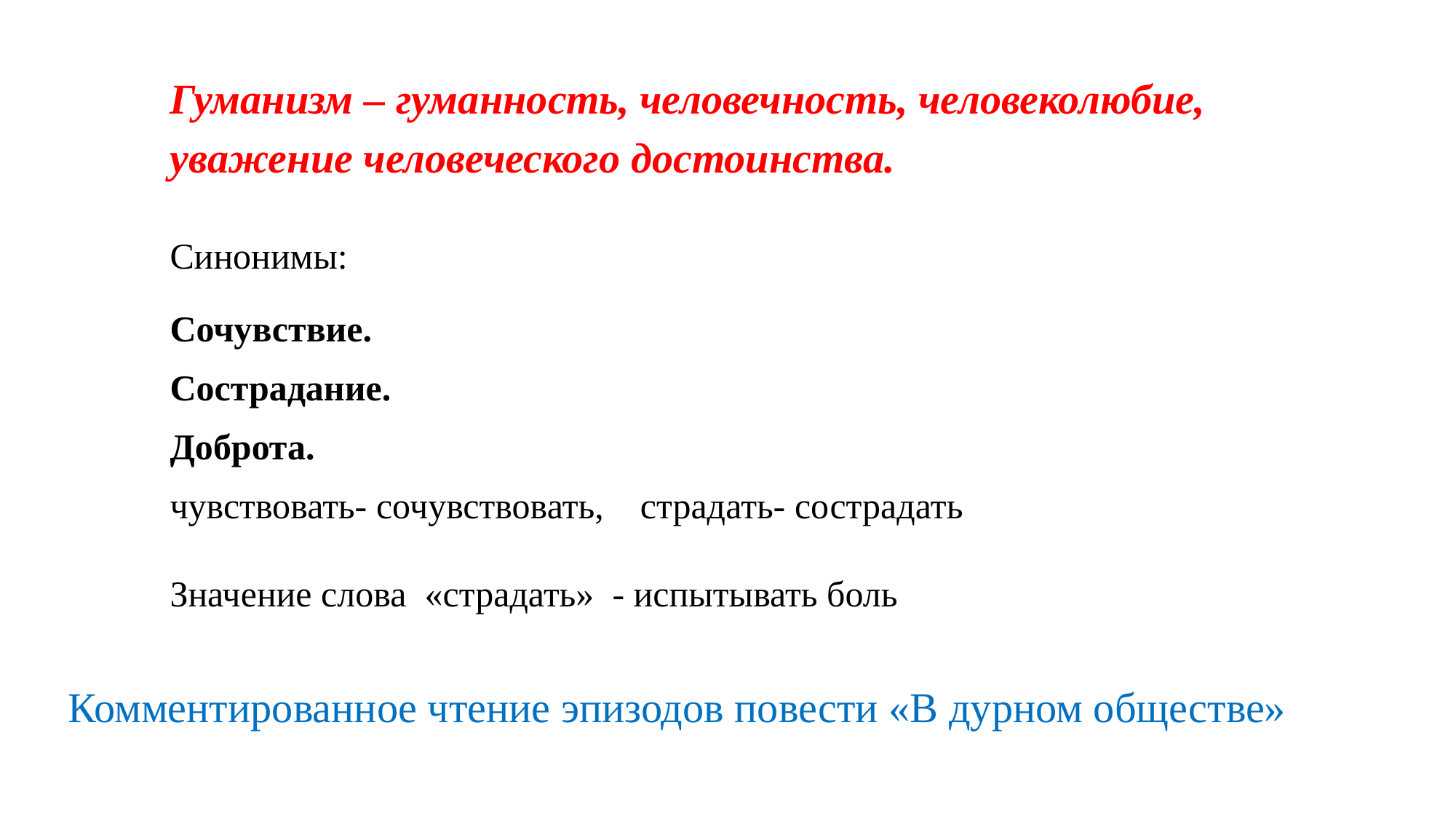

Гуманизм – гуманность, человечность, человеколюбие,

уважение человеческого достоинства.

Синонимы:

Сочувствие.

Сострадание.

Доброта.

чувствовать- сочувствовать,    страдать- сострадать

Значение слова  «страдать»  - испытывать боль
Комментированное чтение эпизодов повести «В дурном обществе»